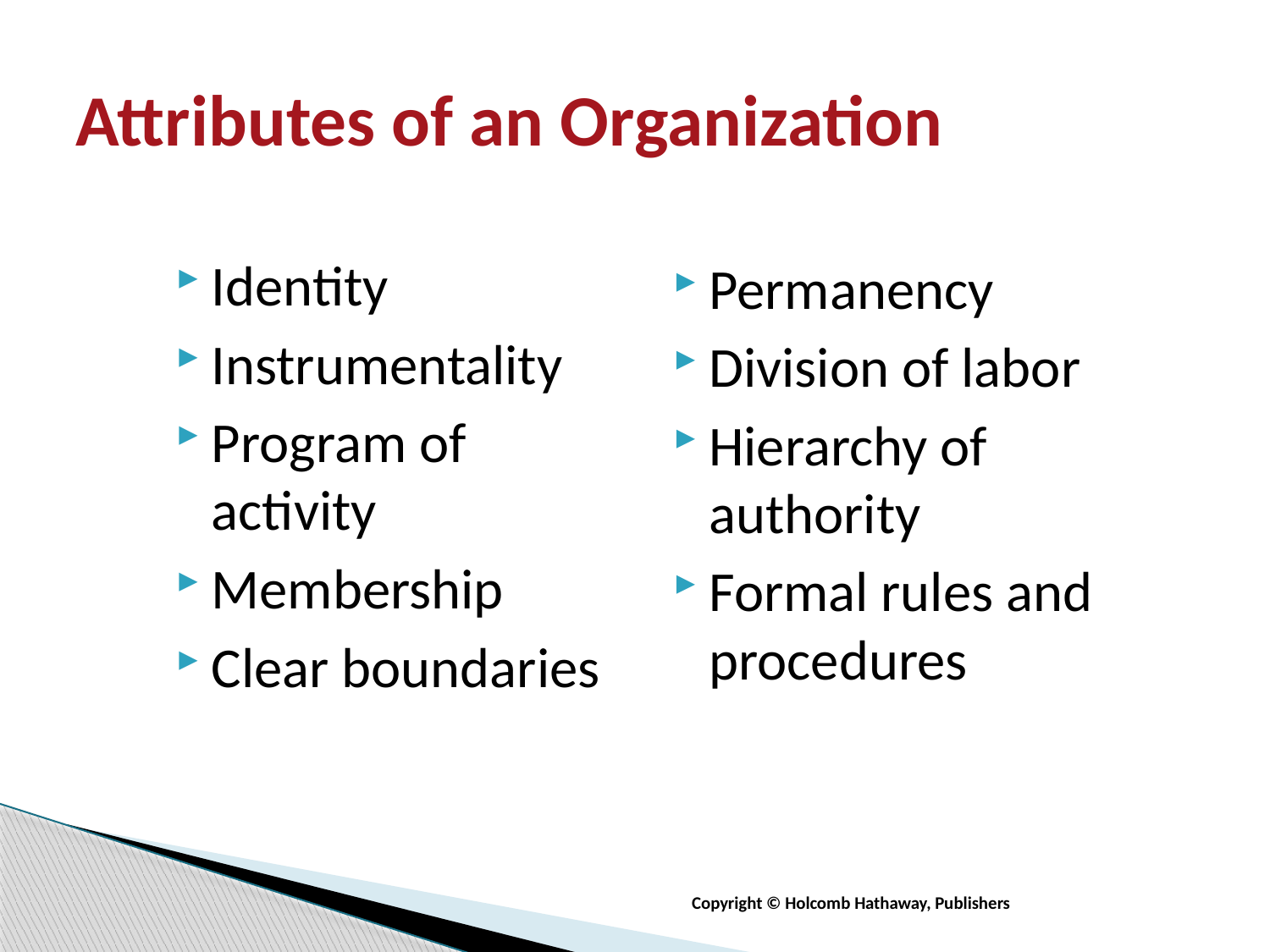

# Attributes of an Organization
Identity
Instrumentality
Program of activity
Membership
Clear boundaries
Permanency
Division of labor
Hierarchy of authority
Formal rules and procedures
Copyright © Holcomb Hathaway, Publishers